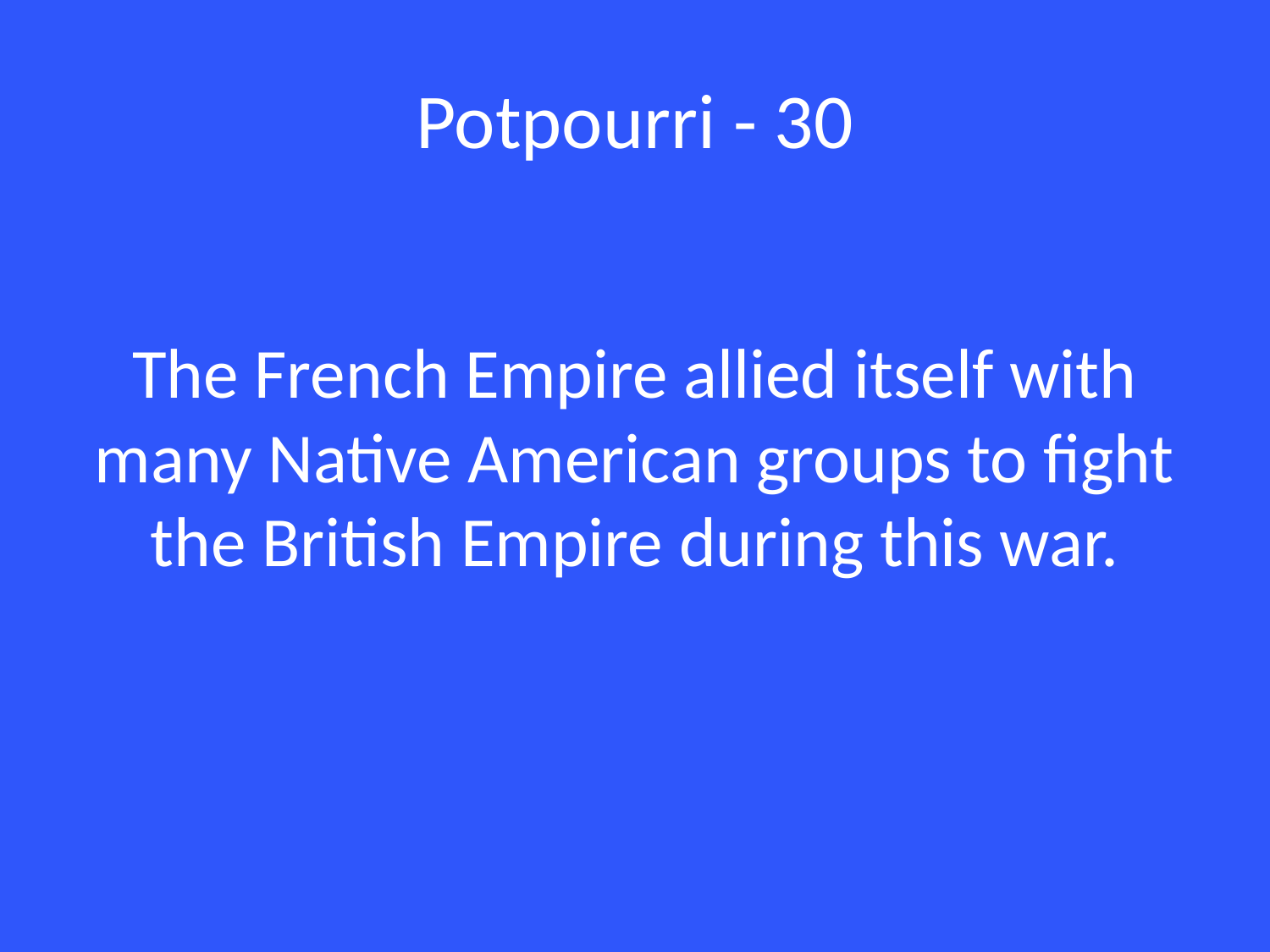

# Potpourri - 30

The French Empire allied itself with many Native American groups to fight the British Empire during this war.